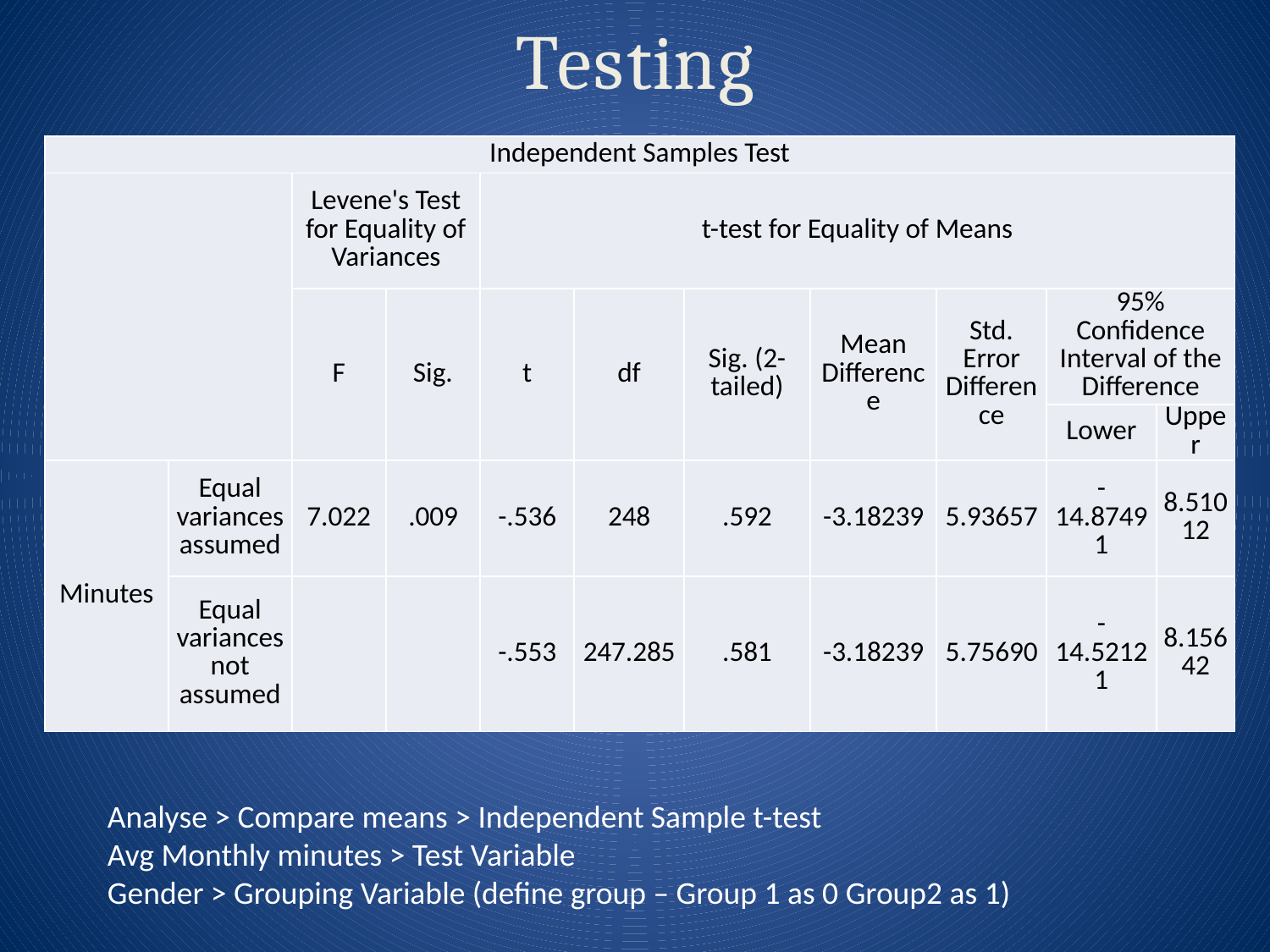

# Testing
| Independent Samples Test |  |  |  |  |  |  |  |  |  |  |
| --- | --- | --- | --- | --- | --- | --- | --- | --- | --- | --- |
|  |  | Levene's Test for Equality of Variances |  | t-test for Equality of Means |  |  |  |  |  |  |
|  |  | F | Sig. | t | df | Sig. (2-tailed) | Mean Difference | Std. Error Difference | 95% Confidence Interval of the Difference |  |
|  |  |  |  |  |  |  |  |  | Lower | Upper |
| Minutes | Equal variances assumed | 7.022 | .009 | -.536 | 248 | .592 | -3.18239 | 5.93657 | -14.87491 | 8.51012 |
|  | Equal variances not assumed |  |  | -.553 | 247.285 | .581 | -3.18239 | 5.75690 | -14.52121 | 8.15642 |
Analyse > Compare means > Independent Sample t-test
Avg Monthly minutes > Test Variable
Gender > Grouping Variable (define group – Group 1 as 0 Group2 as 1)